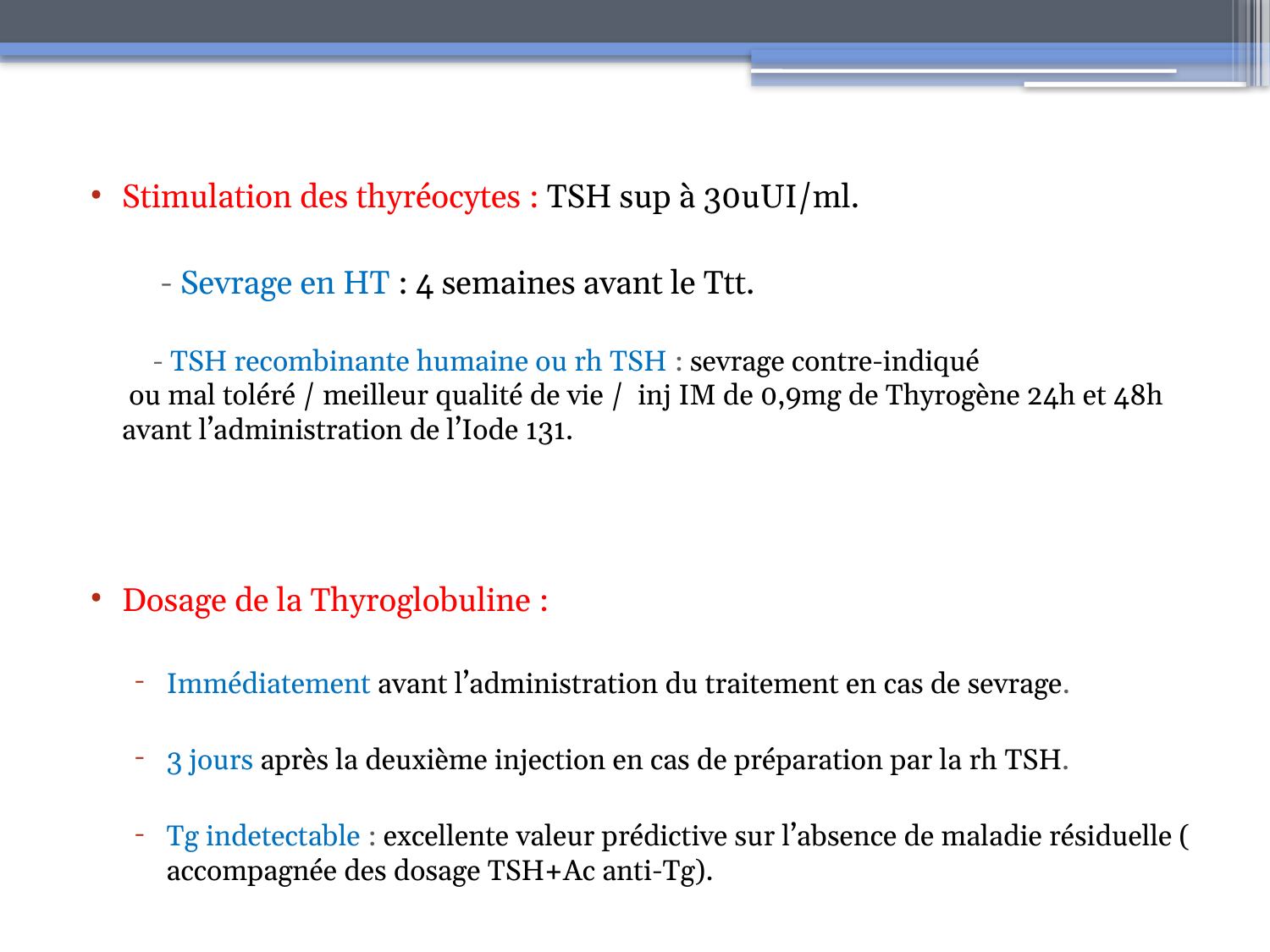

Stimulation des thyréocytes : TSH sup à 30uUI/ml.

         - Sevrage en HT : 4 semaines avant le Ttt.

         - TSH recombinante humaine ou rh TSH : sevrage contre-indiqué
 ou mal toléré / meilleur qualité de vie /  inj IM de 0,9mg de Thyrogène 24h et 48h avant l’administration de l’Iode 131.

Dosage de la Thyroglobuline :

Immédiatement avant l’administration du traitement en cas de sevrage.

3 jours après la deuxième injection en cas de préparation par la rh TSH.

Tg indetectable : excellente valeur prédictive sur l’absence de maladie résiduelle ( accompagnée des dosage TSH+Ac anti-Tg).